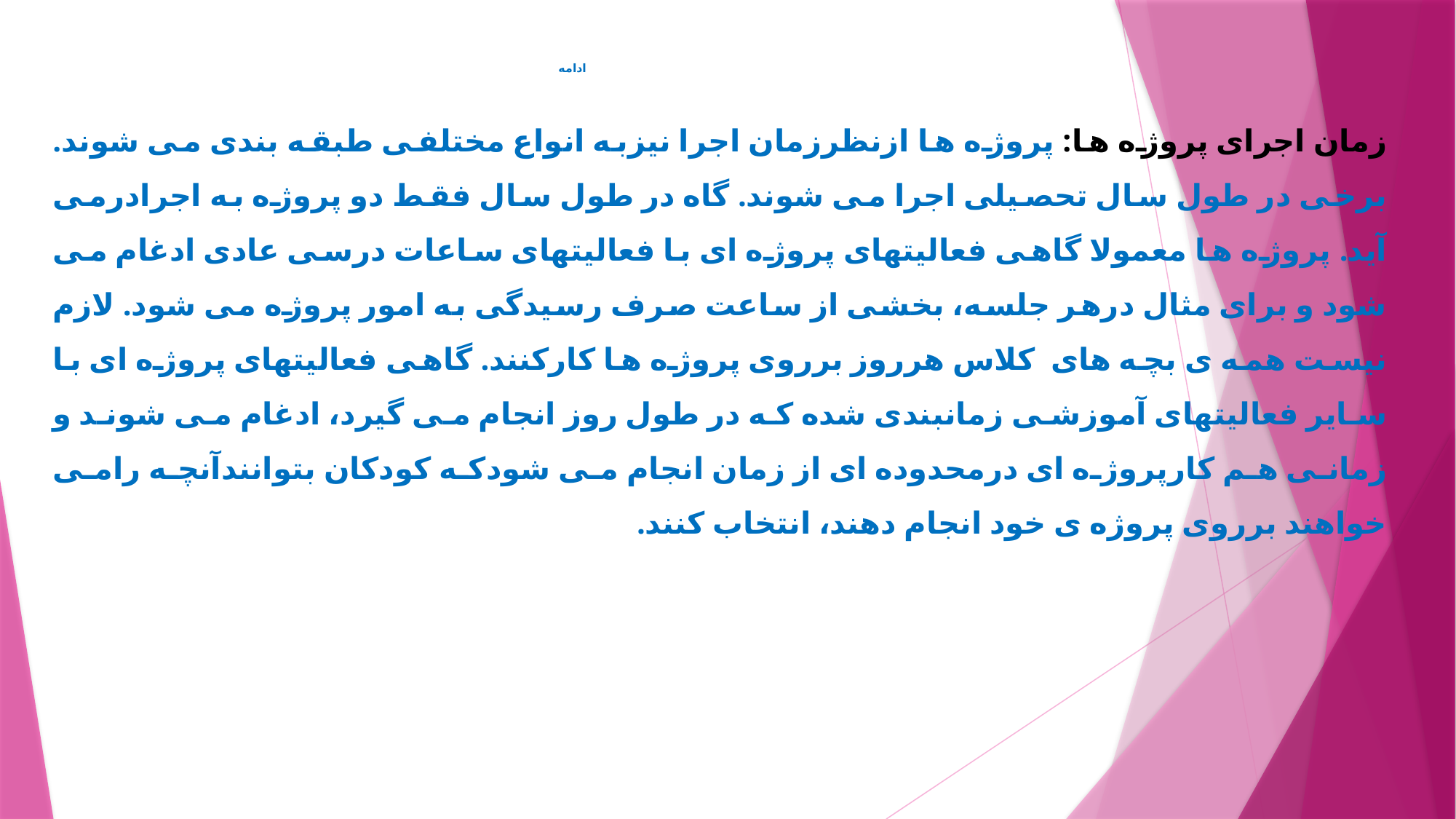

# ادامه
زمان اجرای پروژه ها: پروژه ها ازنظرزمان اجرا نيزبه انواع مختلفی طبقه بندی می شوند. برخی در طول سال تحصيلی اجرا می شوند. گاه در طول سال فقط دو پروژه به اجرادرمی آيد. پروژه ها معمولا گاهی فعاليتهای پروژه ای با فعاليتهای ساعات درسی عادی ادغام می شود و برای مثال درهر جلسه، بخشی از ساعت صرف رسيدگی به امور پروژه می شود. لازم نيست همه ی بچه های  کلاس هرروز برروی پروژه ها کارکنند. گاهی فعاليتهای پروژه ای با ساير فعاليتهای آموزشی زمانبندی شده که در طول روز انجام می گيرد، ادغام می شوند و زمانی هم کارپروژه ای درمحدوده ای از زمان انجام می شودکه کودکان بتوانندآنچه رامی خواهند برروی پروژه ی خود انجام دهند، انتخاب کنند.